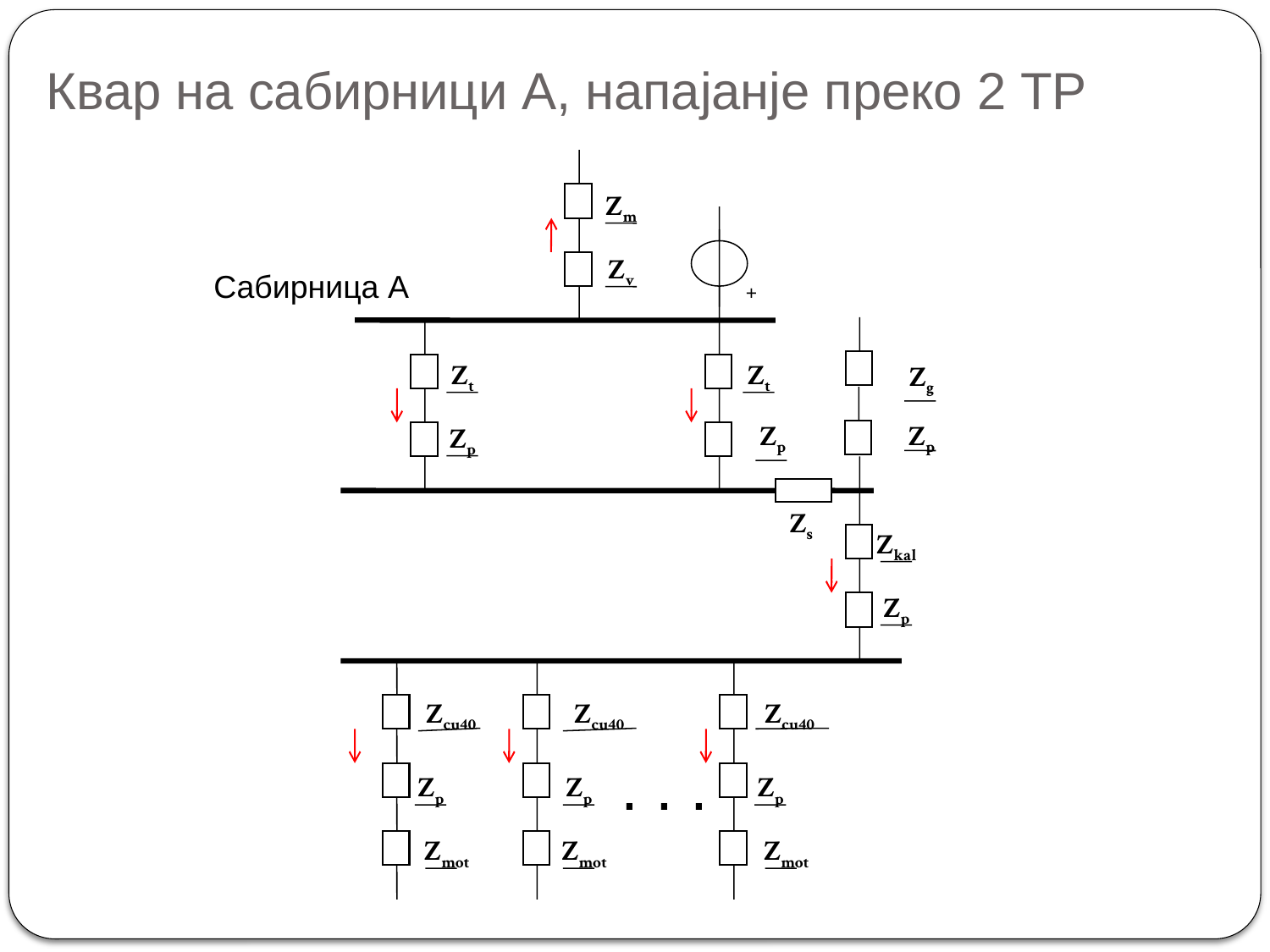

# Квар на сабирници А, напајанје преко 2 ТР

Zm

Zv

Сабирница A
+

Zt
Zt

Zg

Zp
Zp
Zp

Zs
Zkal

Zp

Zcu40

Zp

Zmot

Zcu40
Zcu40

  . . .
Zp
Zp

Zmot
Zmot